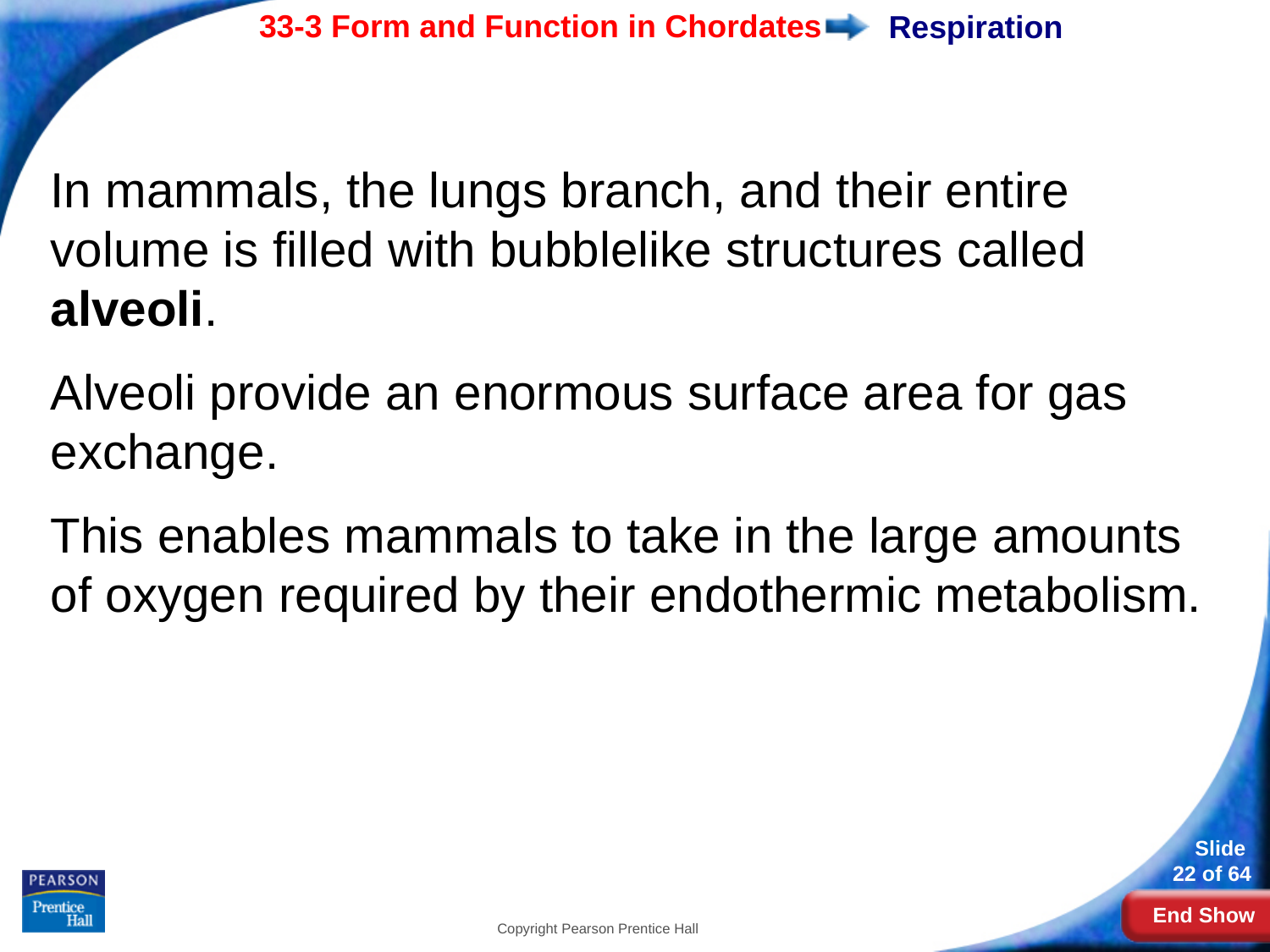

# Respiration
In mammals, the lungs branch, and their entire volume is filled with bubblelike structures called alveoli.
Alveoli provide an enormous surface area for gas exchange.
This enables mammals to take in the large amounts of oxygen required by their endothermic metabolism.
Copyright Pearson Prentice Hall